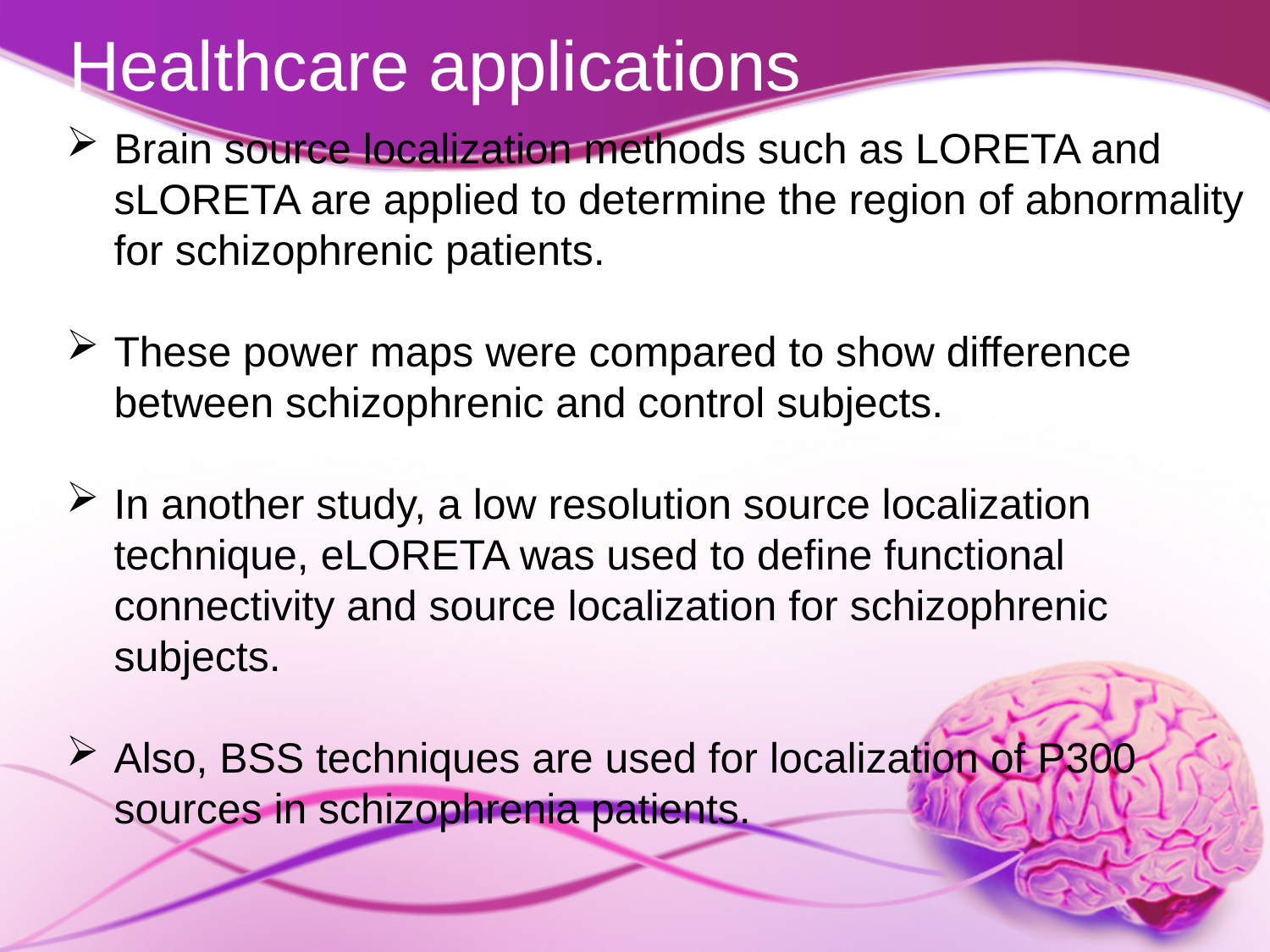

# Healthcare applications

Brain source localization methods such as LORETA and sLORETA are applied to determine the region of abnormality for schizophrenic patients.

These power maps were compared to show difference between schizophrenic and control subjects.

In another study, a low resolution source localization technique, eLORETA was used to define functional connectivity and source localization for schizophrenic subjects.

Also, BSS techniques are used for localization of P300 sources in schizophrenia patients.